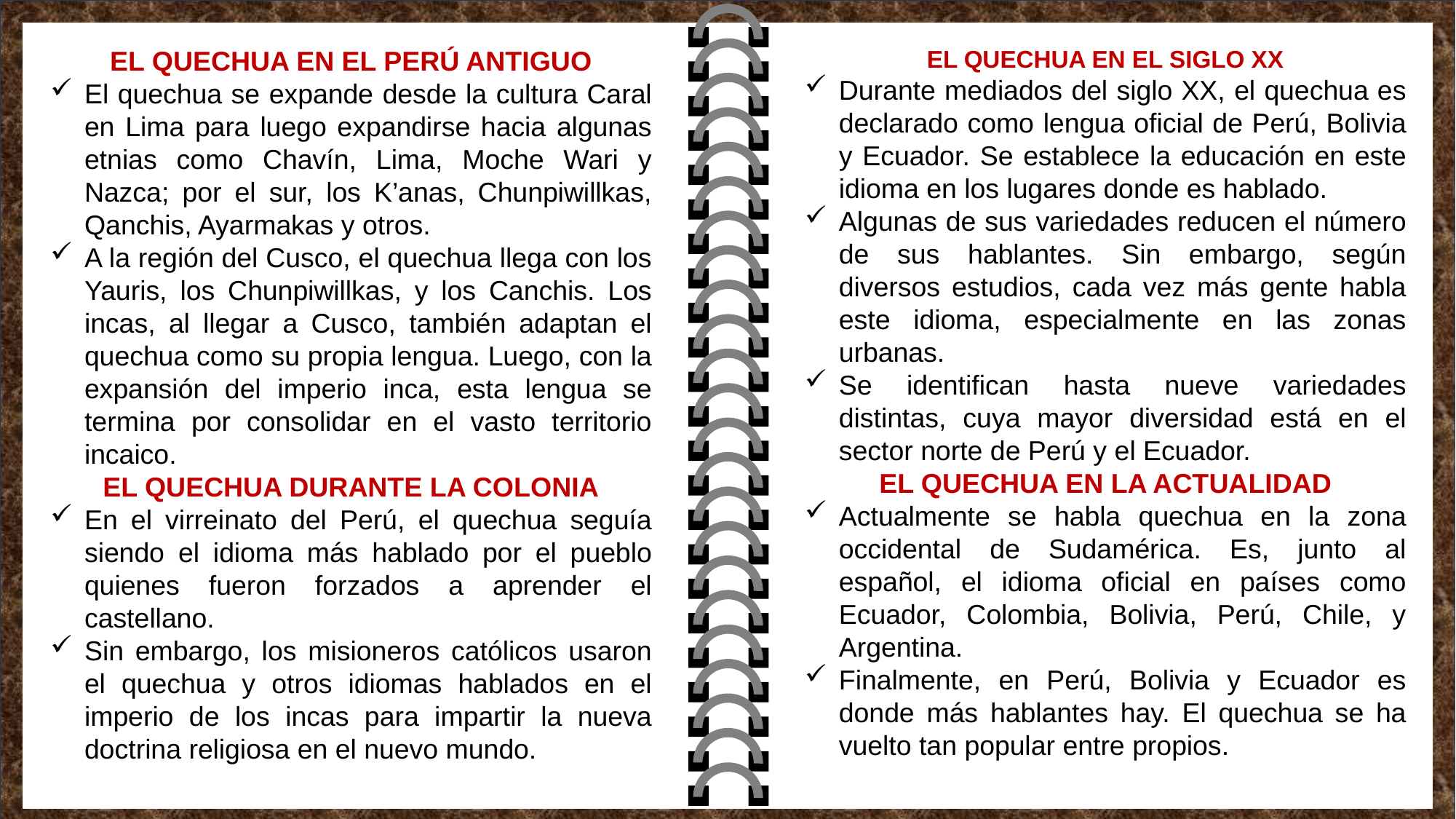

EL QUECHUA EN EL PERÚ ANTIGUO
El quechua se expande desde la cultura Caral en Lima para luego expandirse hacia algunas etnias como Chavín, Lima, Moche Wari y Nazca; por el sur, los K’anas, Chunpiwillkas, Qanchis, Ayarmakas y otros.
A la región del Cusco, el quechua llega con los Yauris, los Chunpiwillkas, y los Canchis. Los incas, al llegar a Cusco, también adaptan el quechua como su propia lengua. Luego, con la expansión del imperio inca, esta lengua se termina por consolidar en el vasto territorio incaico.
EL QUECHUA DURANTE LA COLONIA
En el virreinato del Perú, el quechua seguía siendo el idioma más hablado por el pueblo quienes fueron forzados a aprender el castellano.
Sin embargo, los misioneros católicos usaron el quechua y otros idiomas hablados en el imperio de los incas para impartir la nueva doctrina religiosa en el nuevo mundo.
EL QUECHUA EN EL SIGLO XX
Durante mediados del siglo XX, el quechua es declarado como lengua oficial de Perú, Bolivia y Ecuador. Se establece la educación en este idioma en los lugares donde es hablado.
Algunas de sus variedades reducen el número de sus hablantes. Sin embargo, según diversos estudios, cada vez más gente habla este idioma, especialmente en las zonas urbanas.
Se identifican hasta nueve variedades distintas, cuya mayor diversidad está en el sector norte de Perú y el Ecuador.
EL QUECHUA EN LA ACTUALIDAD
Actualmente se habla quechua en la zona occidental de Sudamérica. Es, junto al español, el idioma oficial en países como Ecuador, Colombia, Bolivia, Perú, Chile, y Argentina.
Finalmente, en Perú, Bolivia y Ecuador es donde más hablantes hay. El quechua se ha vuelto tan popular entre propios.